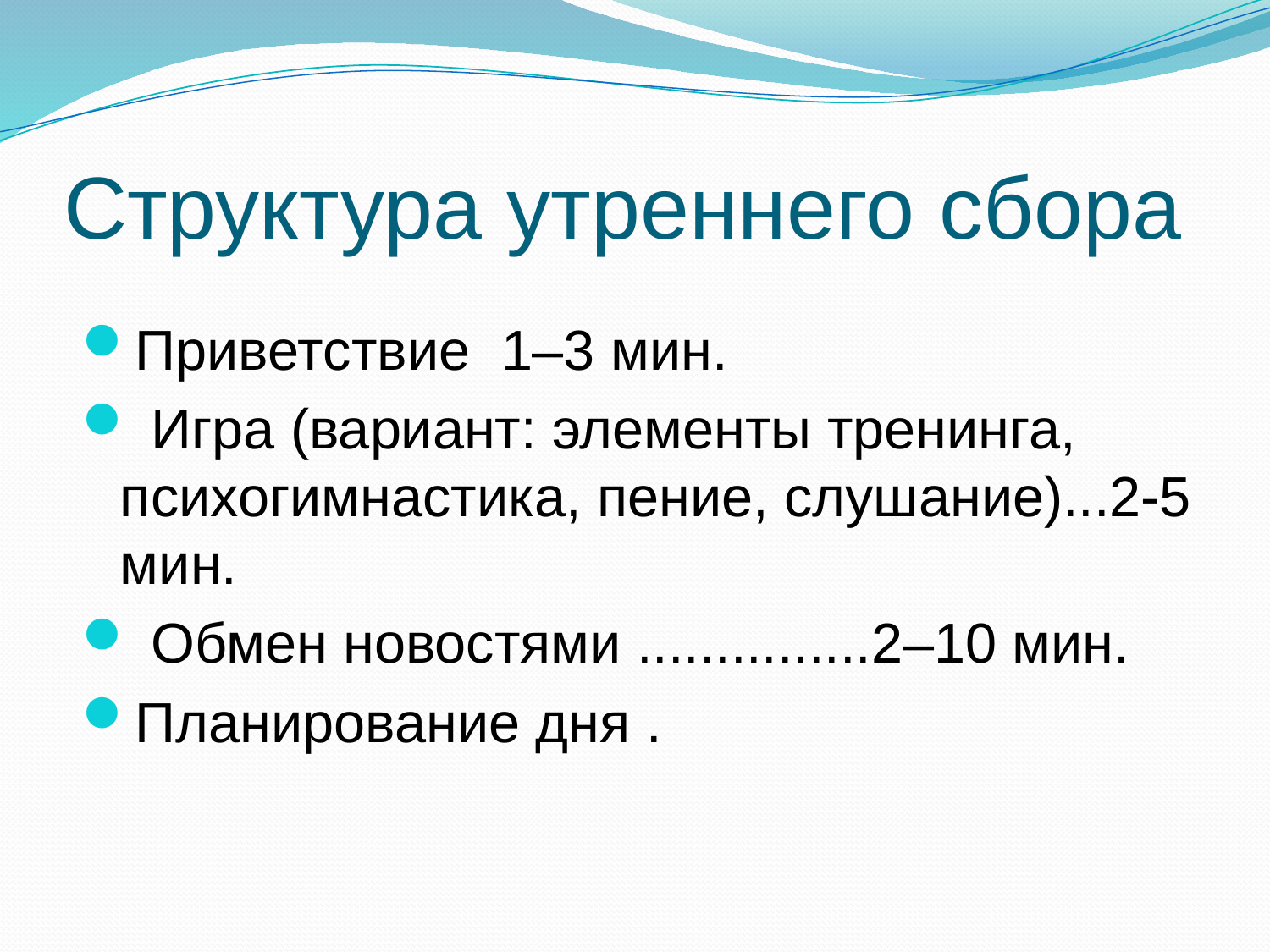

# Структура утреннего сбора
Приветствие  1–3 мин.
 Игра (вариант: элементы тренинга, психогимнастика, пение, слушание)...2-5 мин.
 Обмен новостями ...............2–10 мин.
Планирование дня .